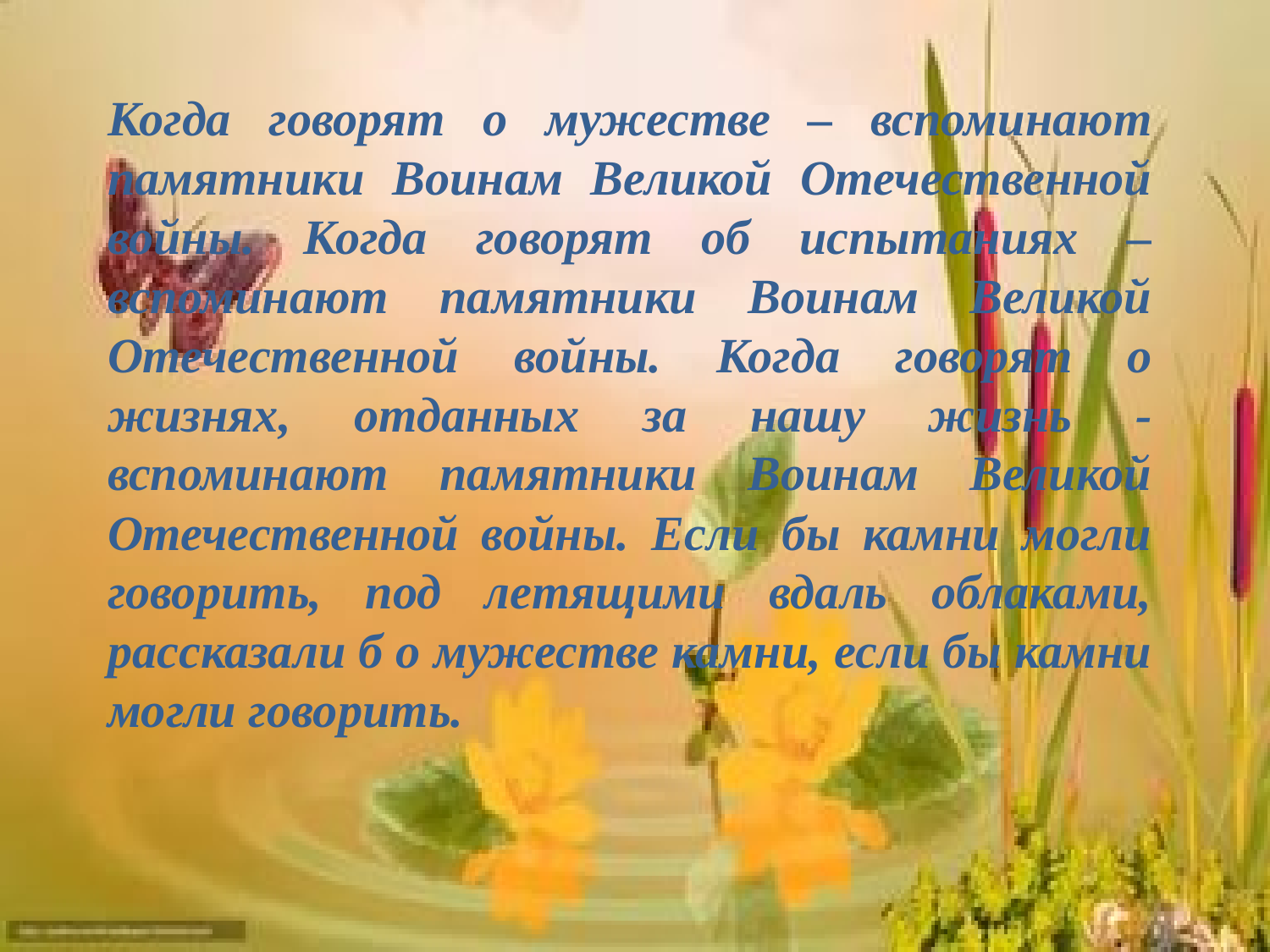

# Когда говорят о мужестве – вспоминают памятники Воинам Великой Отечественной войны. Когда говорят об испытаниях – вспоминают памятники Воинам Великой Отечественной войны. Когда говорят о жизнях, отданных за нашу жизнь - вспоминают памятники Воинам Великой Отечественной войны. Если бы камни могли говорить, под летящими вдаль облаками, рассказали б о мужестве камни, если бы камни могли говорить.